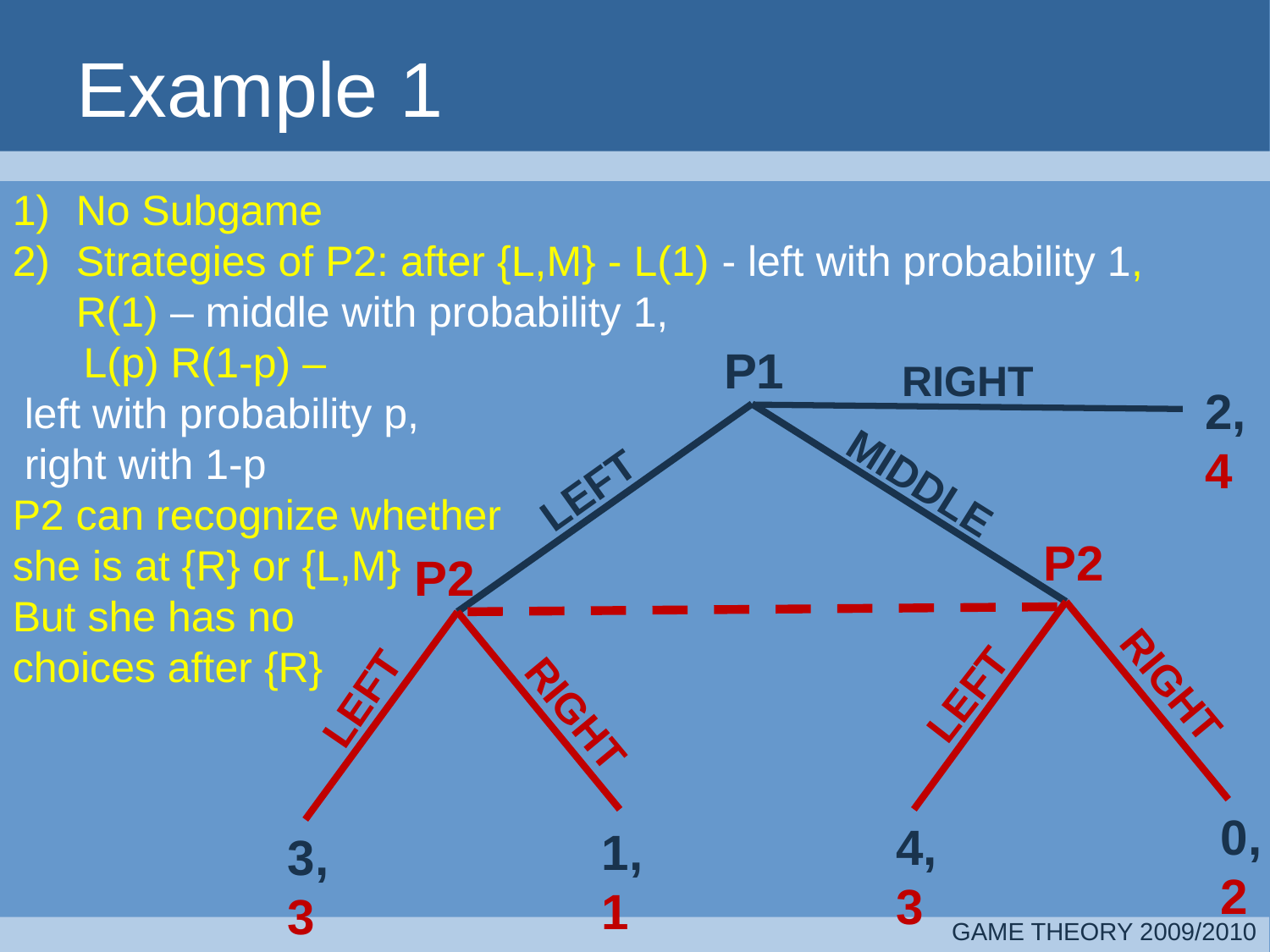

# Example 1
No Subgame
Strategies of P2: after {L,M} - L(1) - left with probability 1, R(1) – middle with probability 1,
      L(p) R(1-p) –
 left with probability p,
 right with 1-p
P2 can recognize whether
she is at {R} or {L,M}
But she has no
choices after {R}

P1
RIGHT
LEFT
P2
P2
RIGHT
LEFT
LEFT
RIGHT
0,
2
4,
3
1,
1
3,
3

2,
4
MIDDLE
GAME THEORY 2009/2010